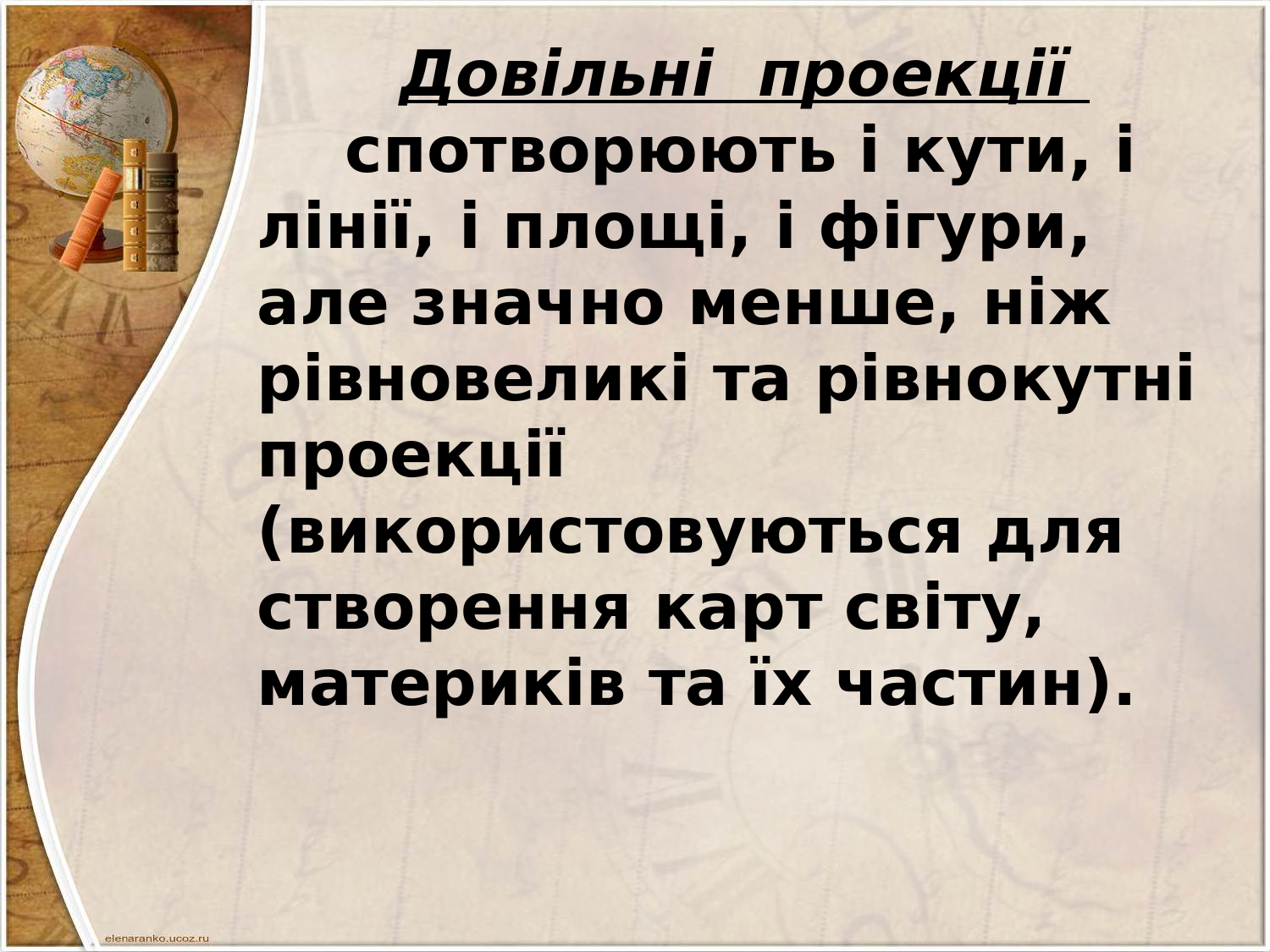

Довільні  проекції
    спотворюють і кути, і лінії, і площі, і фігури, але значно менше, ніж рівновеликі та рівнокутні проекції (використовуються для створення карт світу, материків та їх частин).